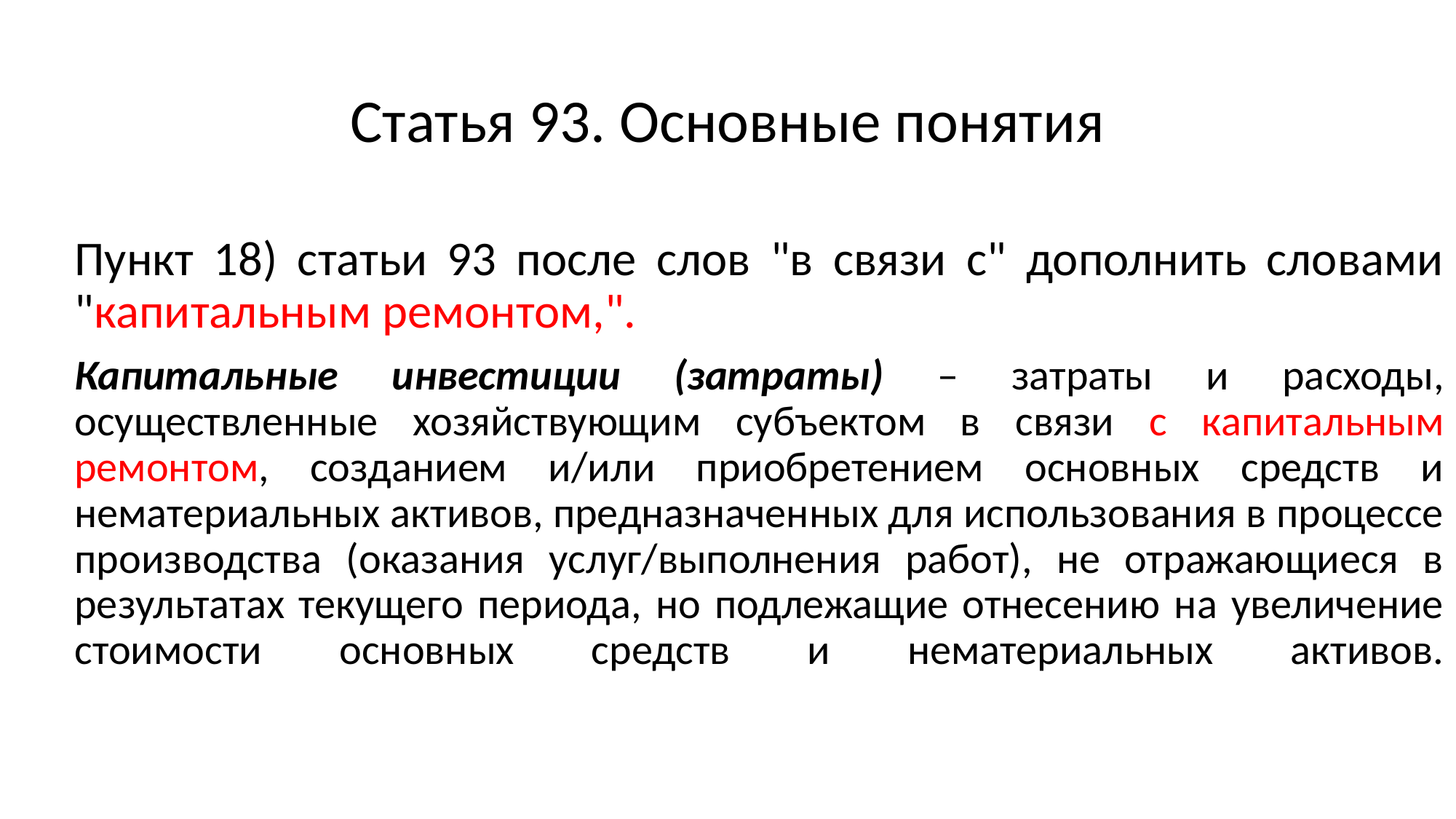

# Статья 93. Основные понятия
Пункт 18) статьи 93 после слов "в связи с" дополнить словами "капитальным ремонтом,".
Капитальные инвестиции (затраты) – затраты и расходы, осуществленные хозяйствующим субъектом в связи с капитальным ремонтом, созданием и/или приобретением основных средств и нематериальных активов, предназначенных для использования в процессе производства (оказания услуг/выполнения работ), не отражающиеся в результатах текущего периода, но подлежащие отнесению на увеличение стоимости основных средств и нематериальных активов.